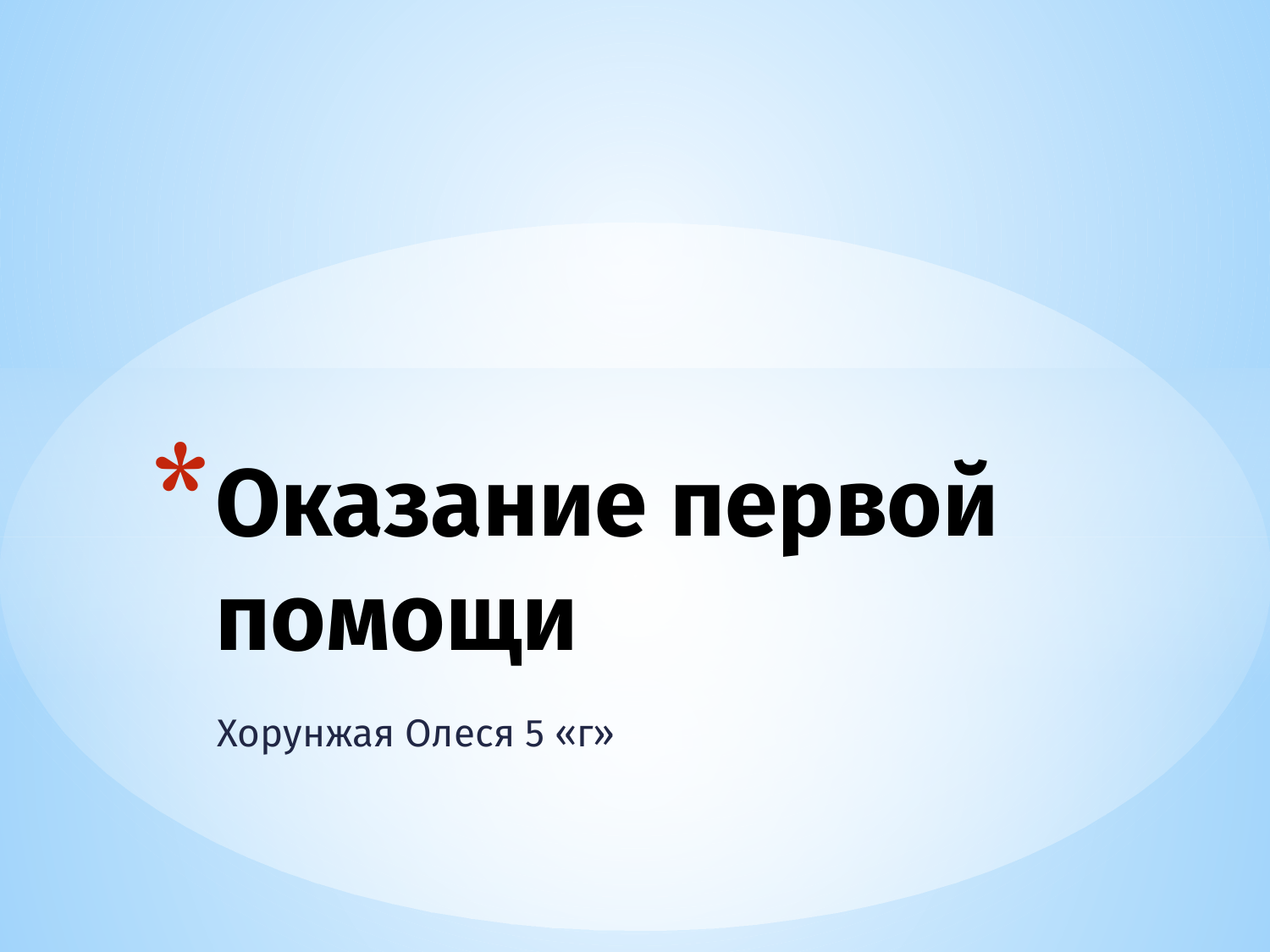

# Оказание первой помощи
Хорунжая Олеся 5 «г»